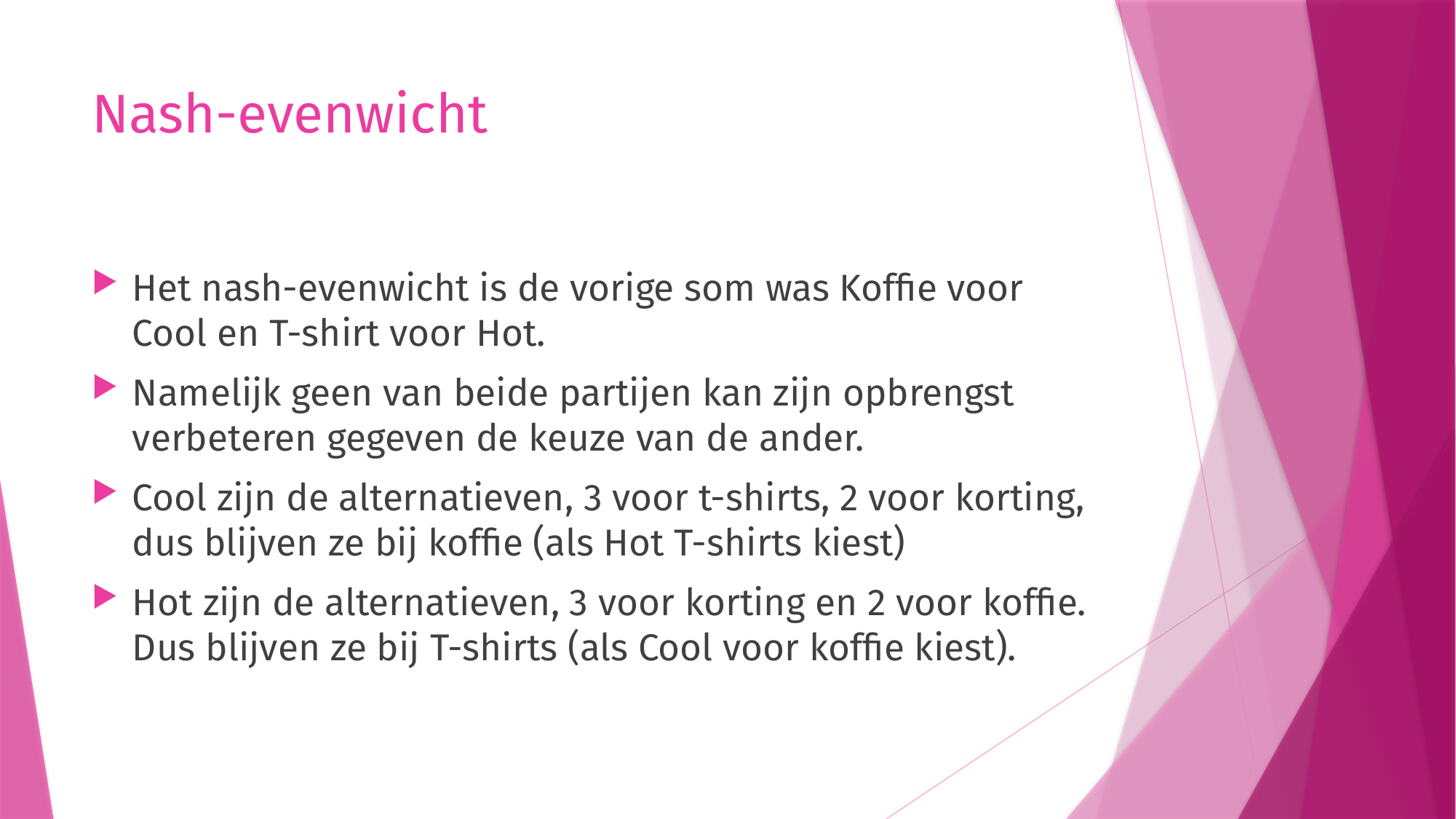

# Nash-evenwicht
Het nash-evenwicht is de vorige som was Koffie voor Cool en T-shirt voor Hot.
Namelijk geen van beide partijen kan zijn opbrengst verbeteren gegeven de keuze van de ander.
Cool zijn de alternatieven, 3 voor t-shirts, 2 voor korting, dus blijven ze bij koffie (als Hot T-shirts kiest)
Hot zijn de alternatieven, 3 voor korting en 2 voor koffie. Dus blijven ze bij T-shirts (als Cool voor koffie kiest).